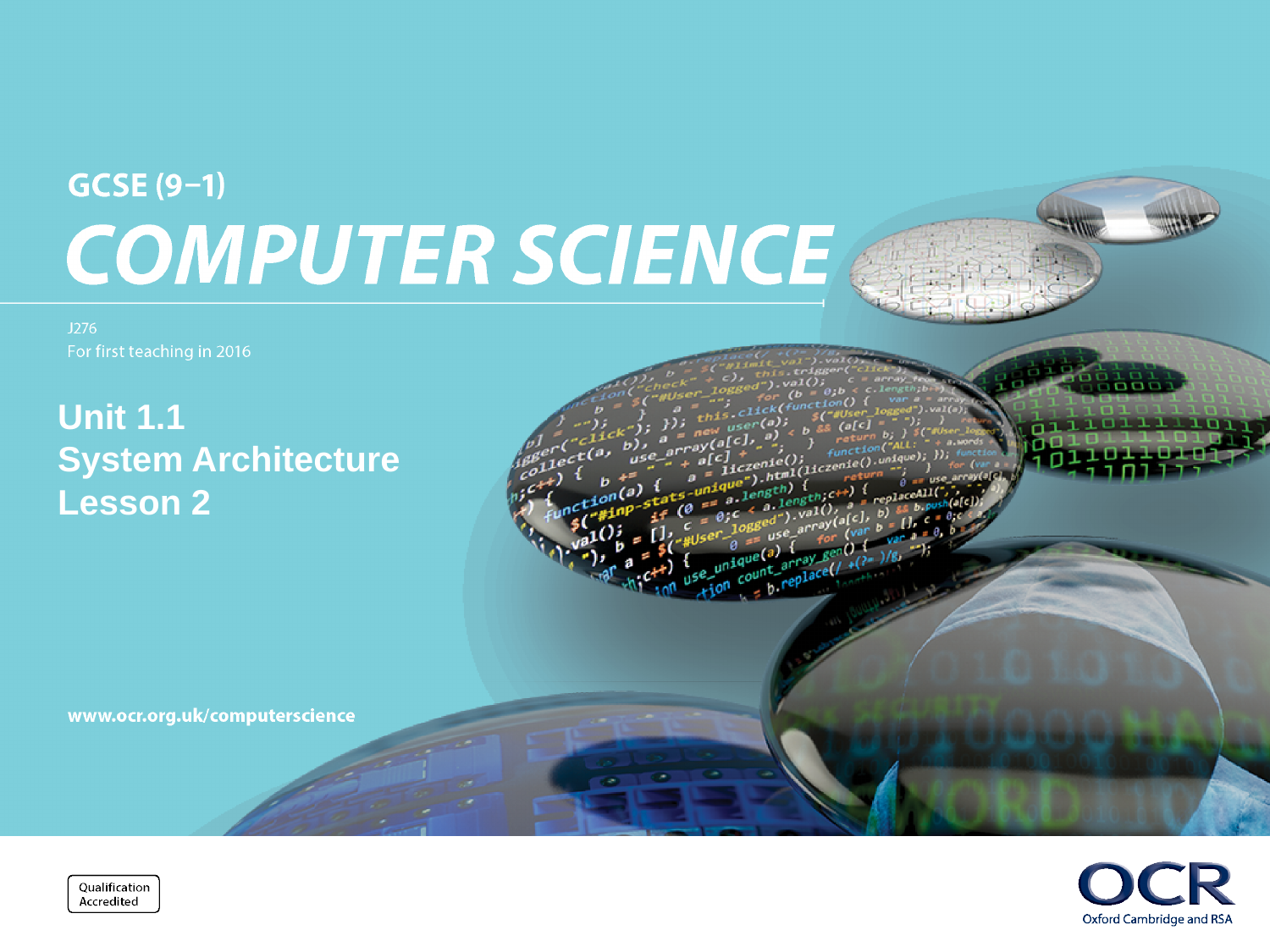

# Unit 1.1 System Architecture Lesson 2